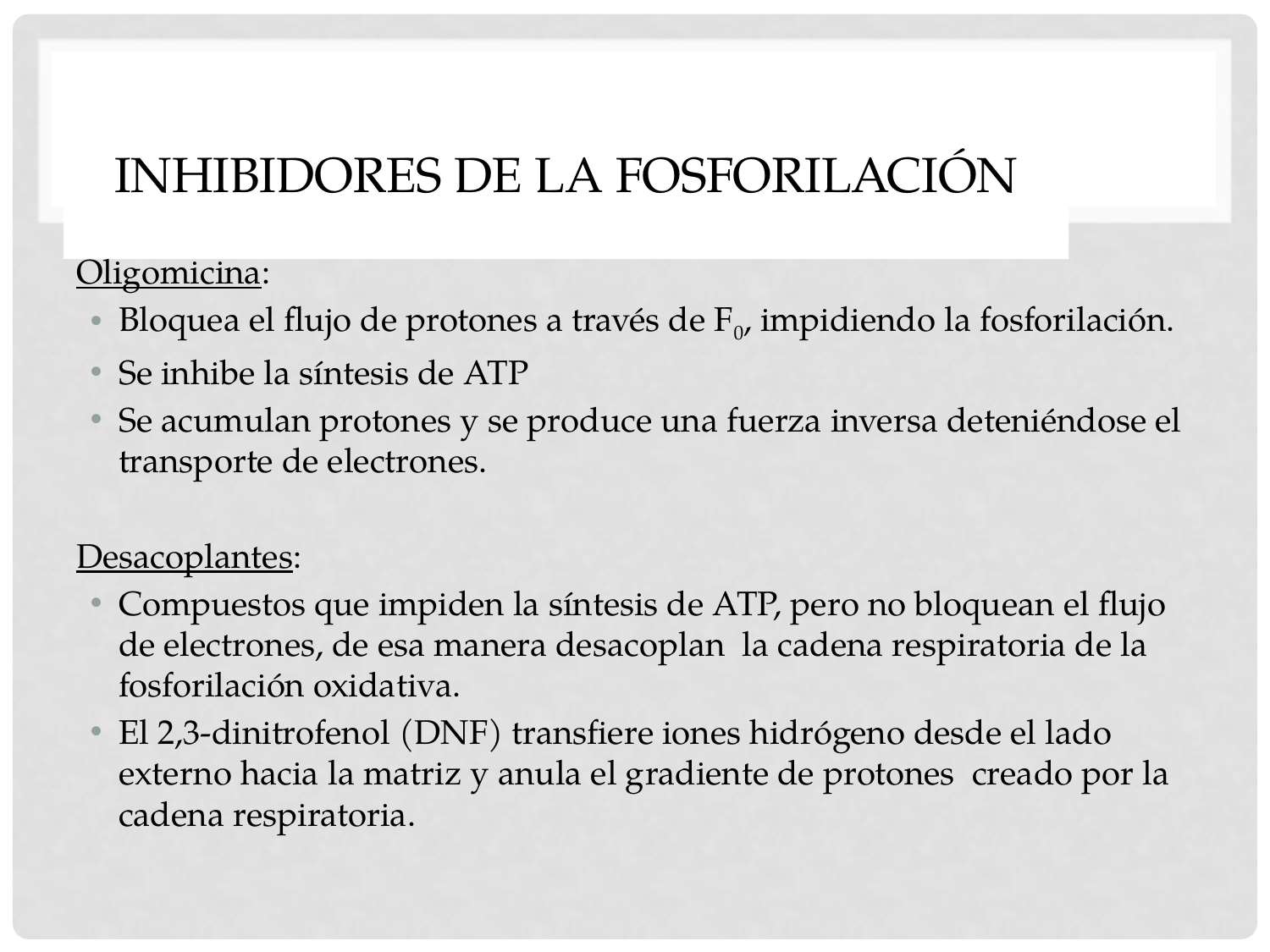

# Inhibidores de la fosforilación
Oligomicina:
Bloquea el flujo de protones a través de F0, impidiendo la fosforilación.
Se inhibe la síntesis de ATP
Se acumulan protones y se produce una fuerza inversa deteniéndose el transporte de electrones.

Desacoplantes:
Compuestos que impiden la síntesis de ATP, pero no bloquean el flujo de electrones, de esa manera desacoplan  la cadena respiratoria de la fosforilación oxidativa.
El 2,3-dinitrofenol (DNF) transfiere iones hidrógeno desde el lado externo hacia la matriz y anula el gradiente de protones  creado por la cadena respiratoria.